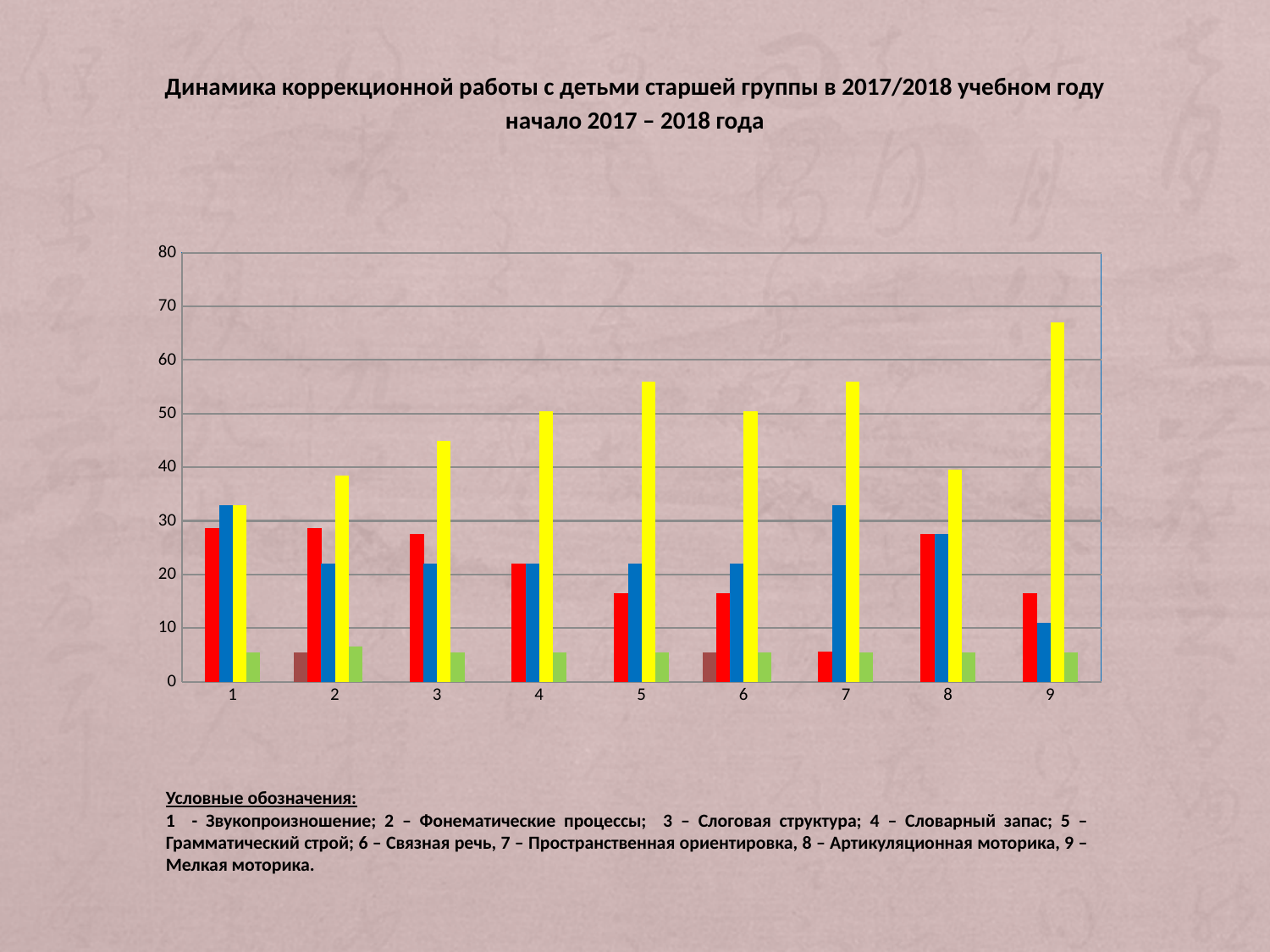

Динамика коррекционной работы с детьми старшей группы в 2017/2018 учебном году
начало 2017 – 2018 года

### Chart

| Category | Не сформировано | Низкий уровень | Ниже среднего | Средний | Достаточный  | Высокий |
|---|---|---|---|---|---|---|
| 1 | None | 28.5 | 33.0 | 33.0 | 5.5 | None |
| 2 | 5.5 | 28.5 | 22.0 | 38.5 | 6.5 | None |
| 3 | None | 27.5 | 22.0 | 45.0 | 5.5 | None |
| 4 | None | 22.0 | 22.0 | 50.5 | 5.5 | None |
| 5 | None | 16.5 | 22.0 | 56.0 | 5.5 | None |
| 6 | 5.5 | 16.5 | 22.0 | 50.5 | 5.5 | None |
| 7 | None | 5.5 | 33.0 | 56.0 | 5.5 | None |
| 8 | None | 27.5 | 27.5 | 39.5 | 5.5 | None |
| 9 | None | 16.5 | 11.0 | 67.0 | 5.5 | None |
Условные обозначения:
1  - Звукопроизношение; 2 – Фонематические процессы;  3 – Слоговая структура; 4 – Словарный запас; 5 – Грамматический строй; 6 – Связная речь, 7 – Пространственная ориентировка, 8 – Артикуляционная моторика, 9 – Мелкая моторика.